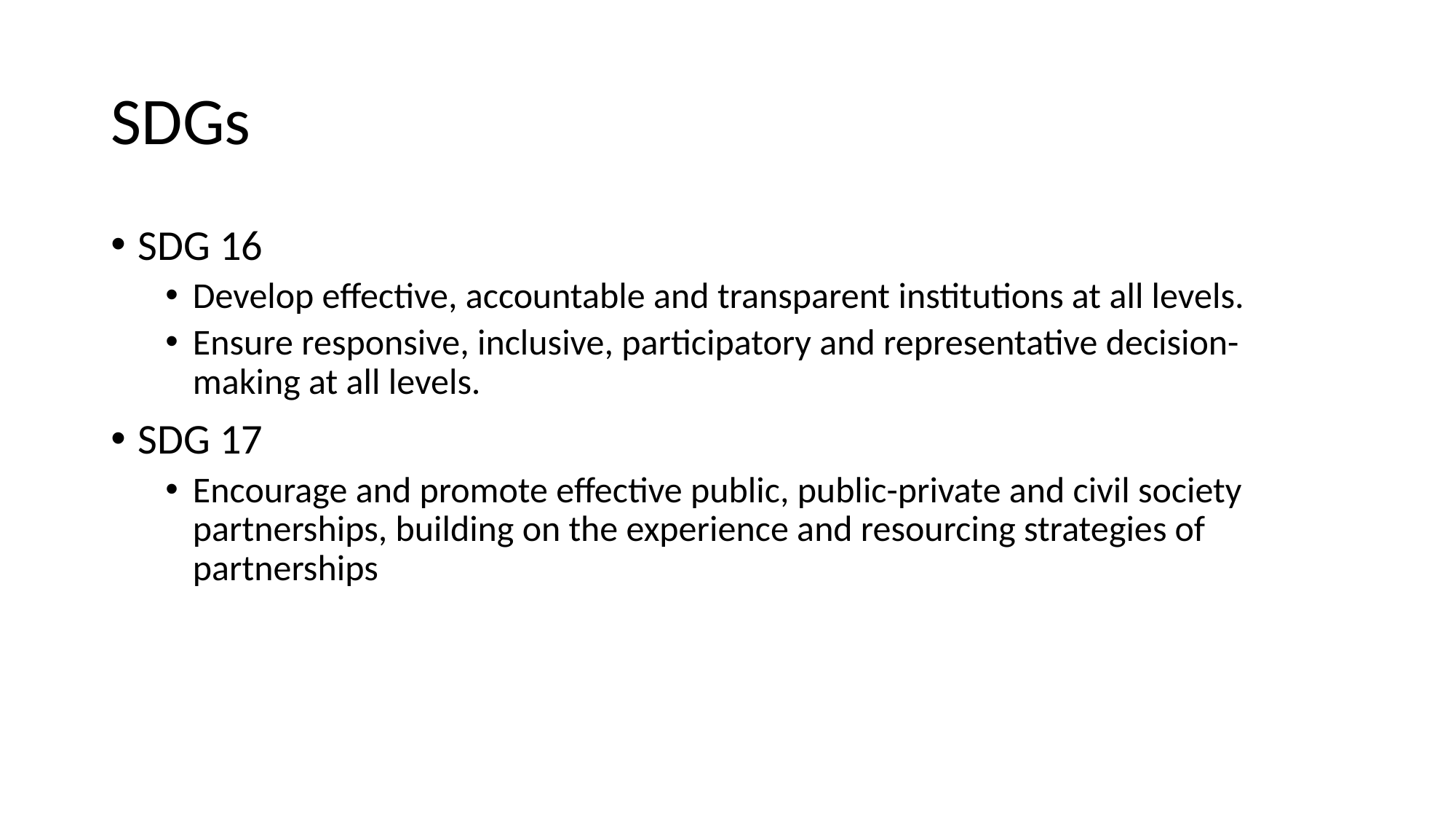

# SDGs
SDG 16
Develop effective, accountable and transparent institutions at all levels.
Ensure responsive, inclusive, participatory and representative decision-making at all levels.
SDG 17
Encourage and promote effective public, public-private and civil society partnerships, building on the experience and resourcing strategies of partnerships